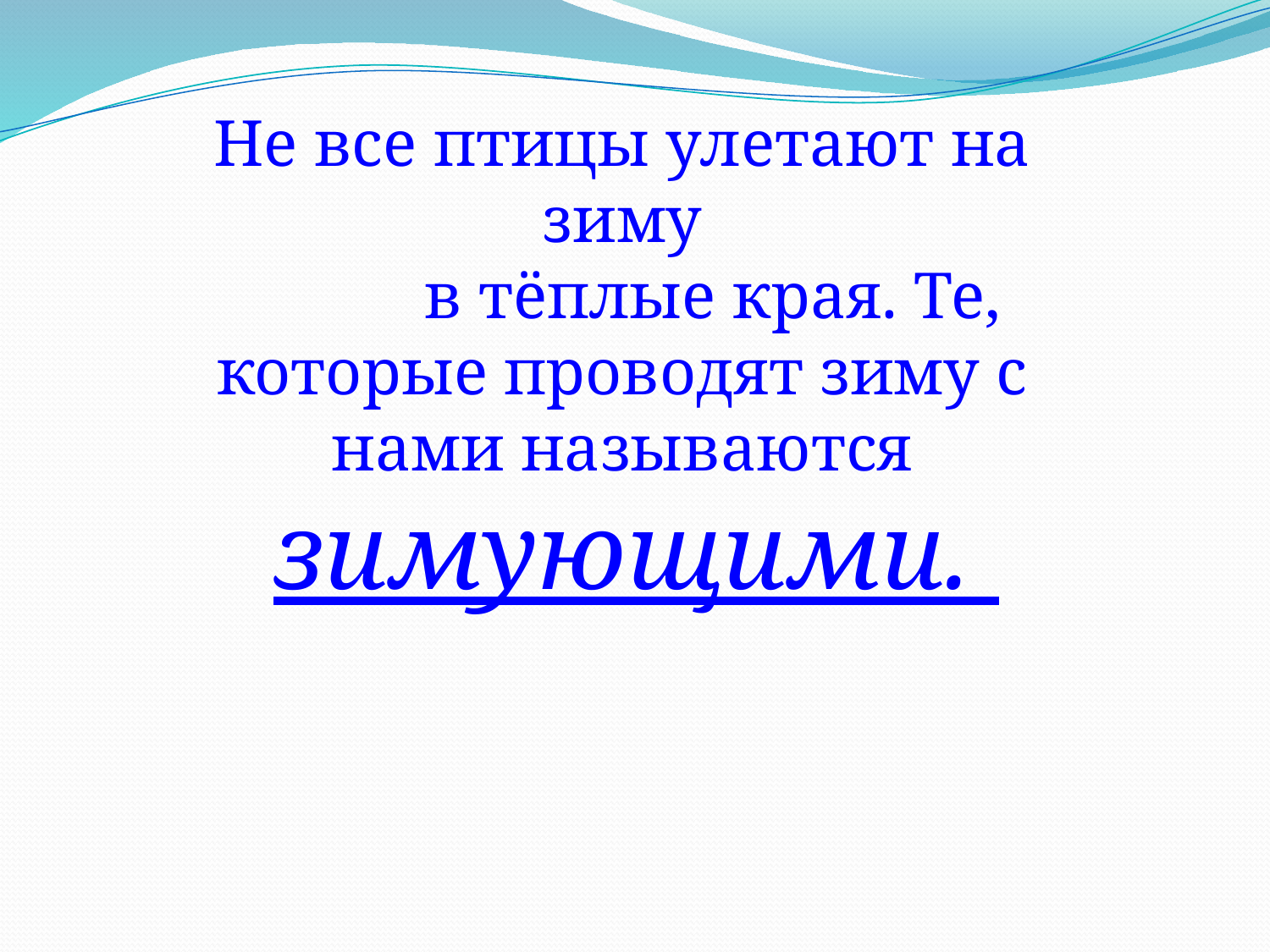

Не все птицы улетают на зиму
           в тёплые края. Те, которые проводят зиму с нами называются
 зимующими.